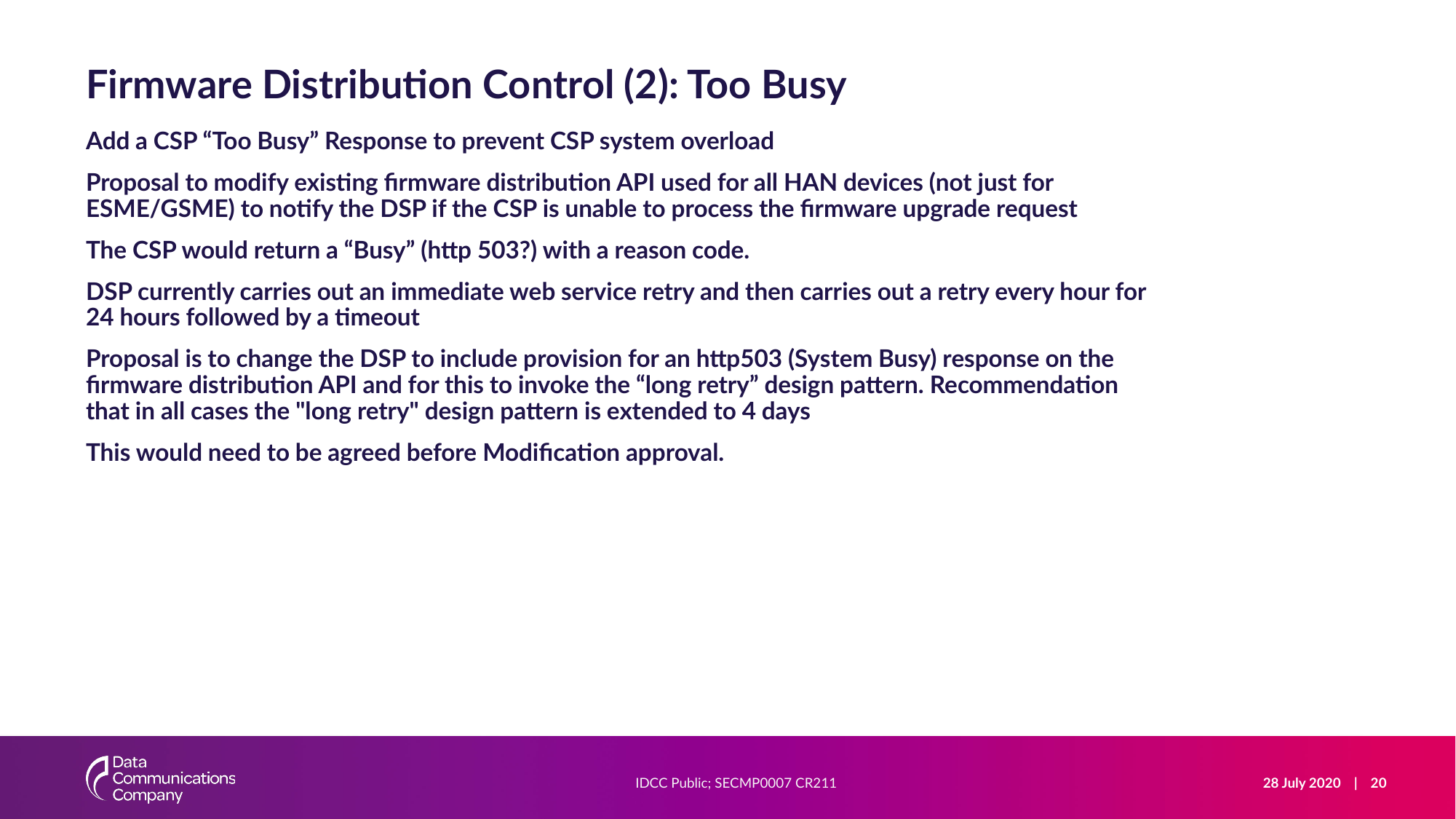

# Firmware Distribution Control (2): Too Busy
Add a CSP “Too Busy” Response to prevent CSP system overload
Proposal to modify existing firmware distribution API used for all HAN devices (not just for ESME/GSME) to notify the DSP if the CSP is unable to process the firmware upgrade request
The CSP would return a “Busy” (http 503?) with a reason code.
DSP currently carries out an immediate web service retry and then carries out a retry every hour for 24 hours followed by a timeout
Proposal is to change the DSP to include provision for an http503 (System Busy) response on the firmware distribution API and for this to invoke the “long retry” design pattern. Recommendation that in all cases the "long retry" design pattern is extended to 4 days
This would need to be agreed before Modification approval.

IDCC Public; SECMP0007 CR211